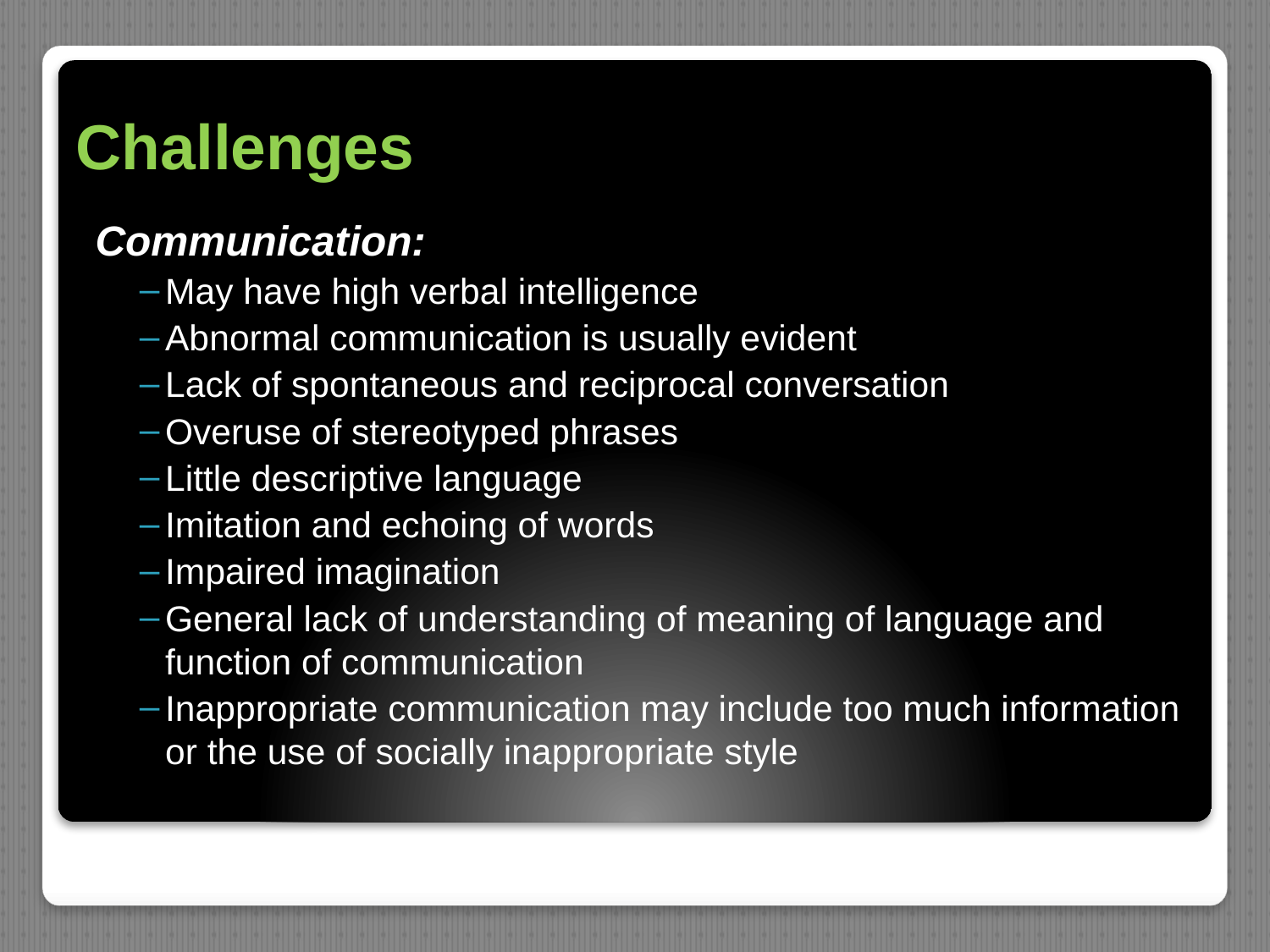

# Challenges
Communication:
May have high verbal intelligence
Abnormal communication is usually evident
Lack of spontaneous and reciprocal conversation
Overuse of stereotyped phrases
Little descriptive language
Imitation and echoing of words
Impaired imagination
General lack of understanding of meaning of language and function of communication
Inappropriate communication may include too much information or the use of socially inappropriate style